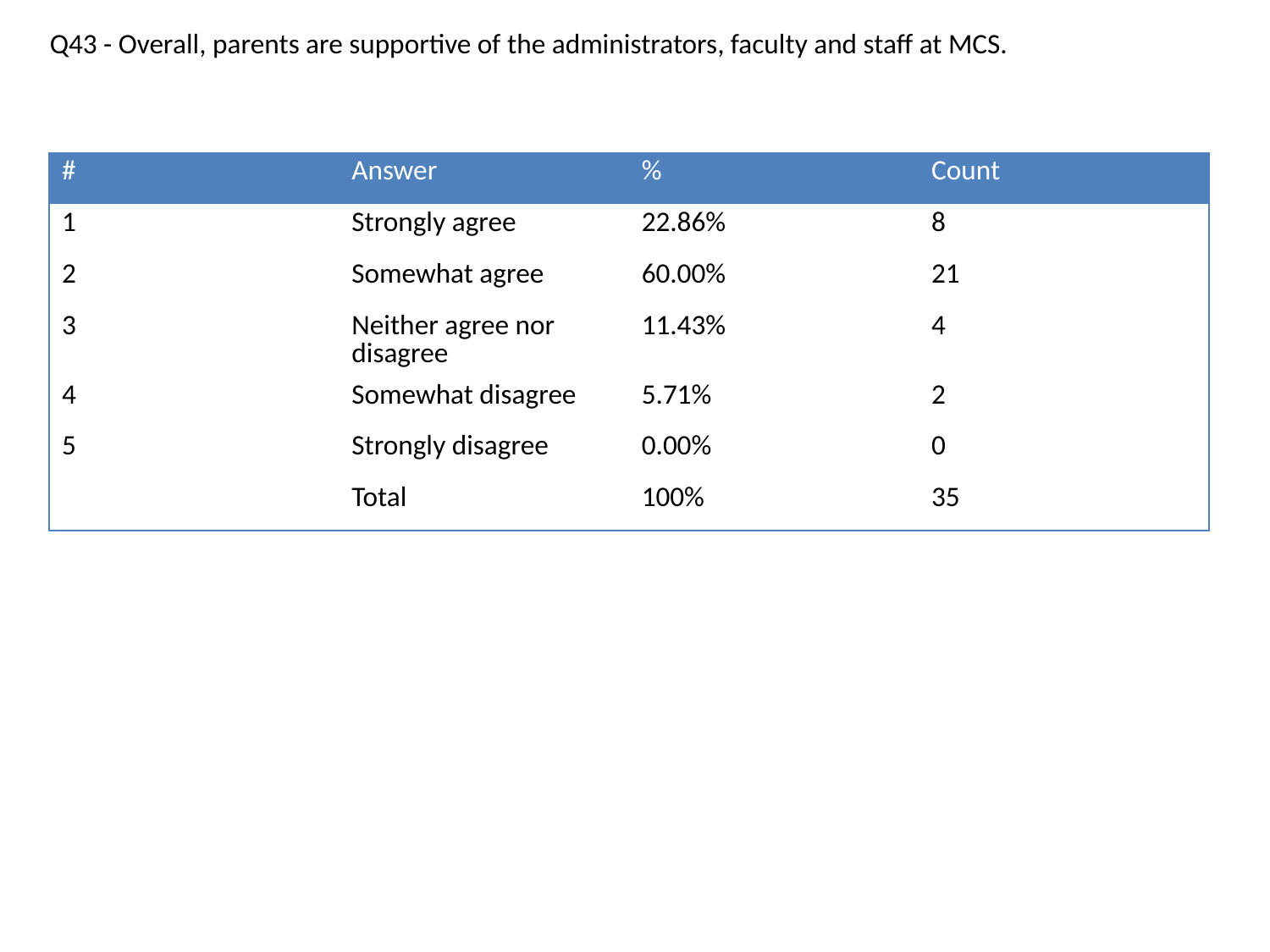

Q43 - Overall, parents are supportive of the administrators, faculty and staff at MCS.
| # | Answer | % | Count |
| --- | --- | --- | --- |
| 1 | Strongly agree | 22.86% | 8 |
| 2 | Somewhat agree | 60.00% | 21 |
| 3 | Neither agree nor disagree | 11.43% | 4 |
| 4 | Somewhat disagree | 5.71% | 2 |
| 5 | Strongly disagree | 0.00% | 0 |
|  | Total | 100% | 35 |